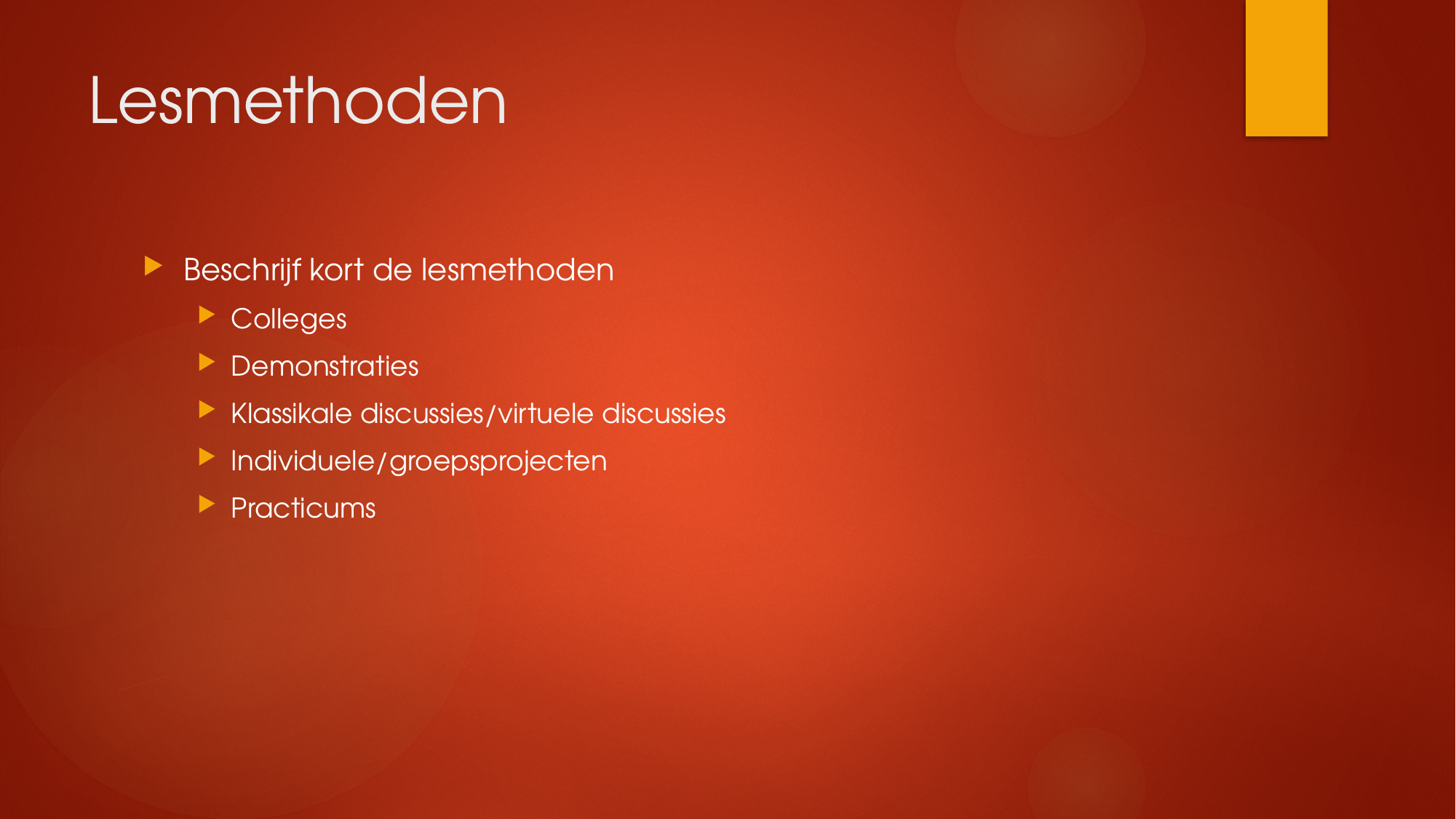

# Lesmethoden
Beschrijf kort de lesmethoden
Colleges
Demonstraties
Klassikale discussies/virtuele discussies
Individuele/groepsprojecten
Practicums